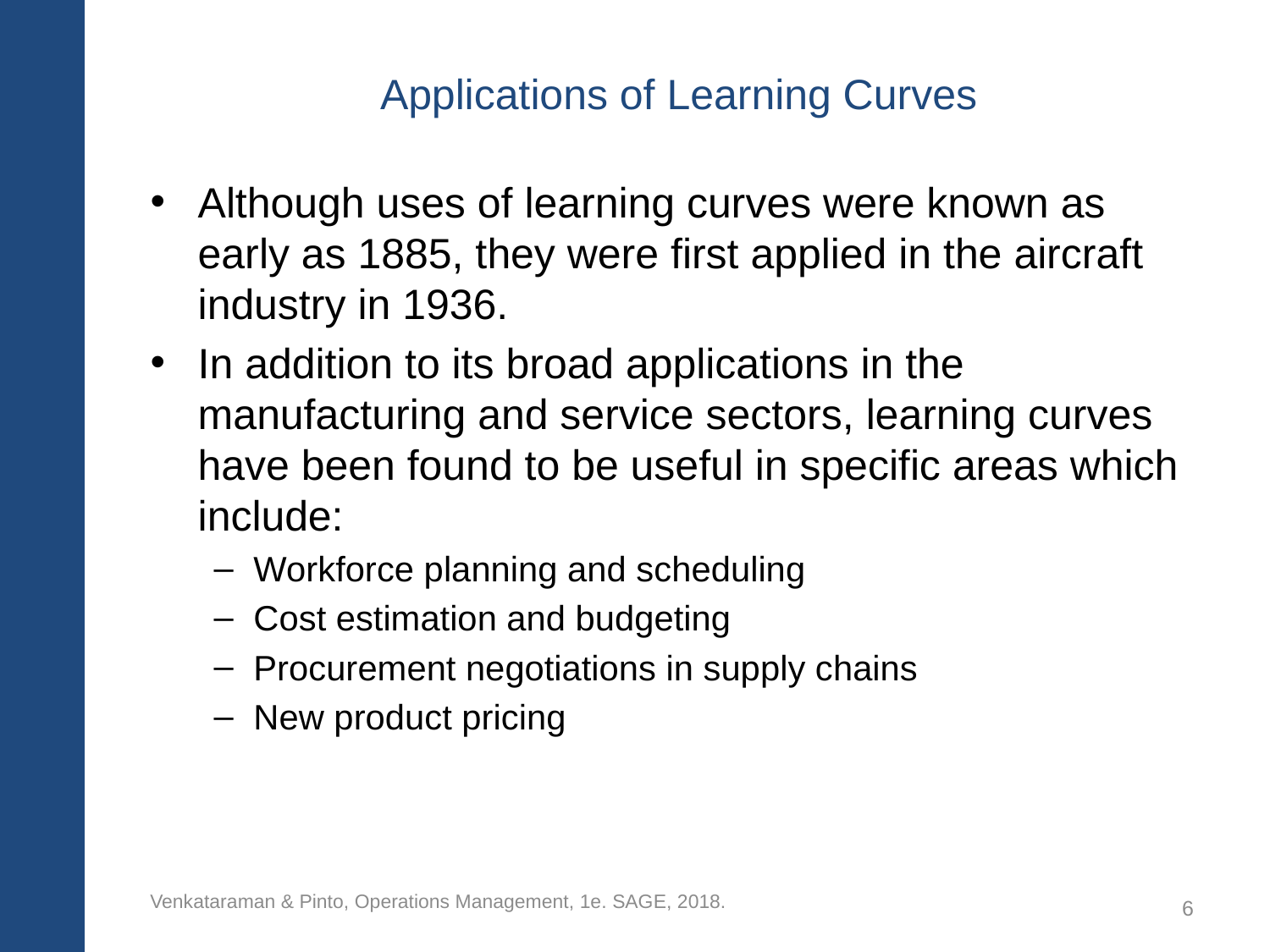

# Applications of Learning Curves
Although uses of learning curves were known as early as 1885, they were first applied in the aircraft industry in 1936.
In addition to its broad applications in the manufacturing and service sectors, learning curves have been found to be useful in specific areas which include:
Workforce planning and scheduling
Cost estimation and budgeting
Procurement negotiations in supply chains
New product pricing
Venkataraman & Pinto, Operations Management, 1e. SAGE, 2018.
6